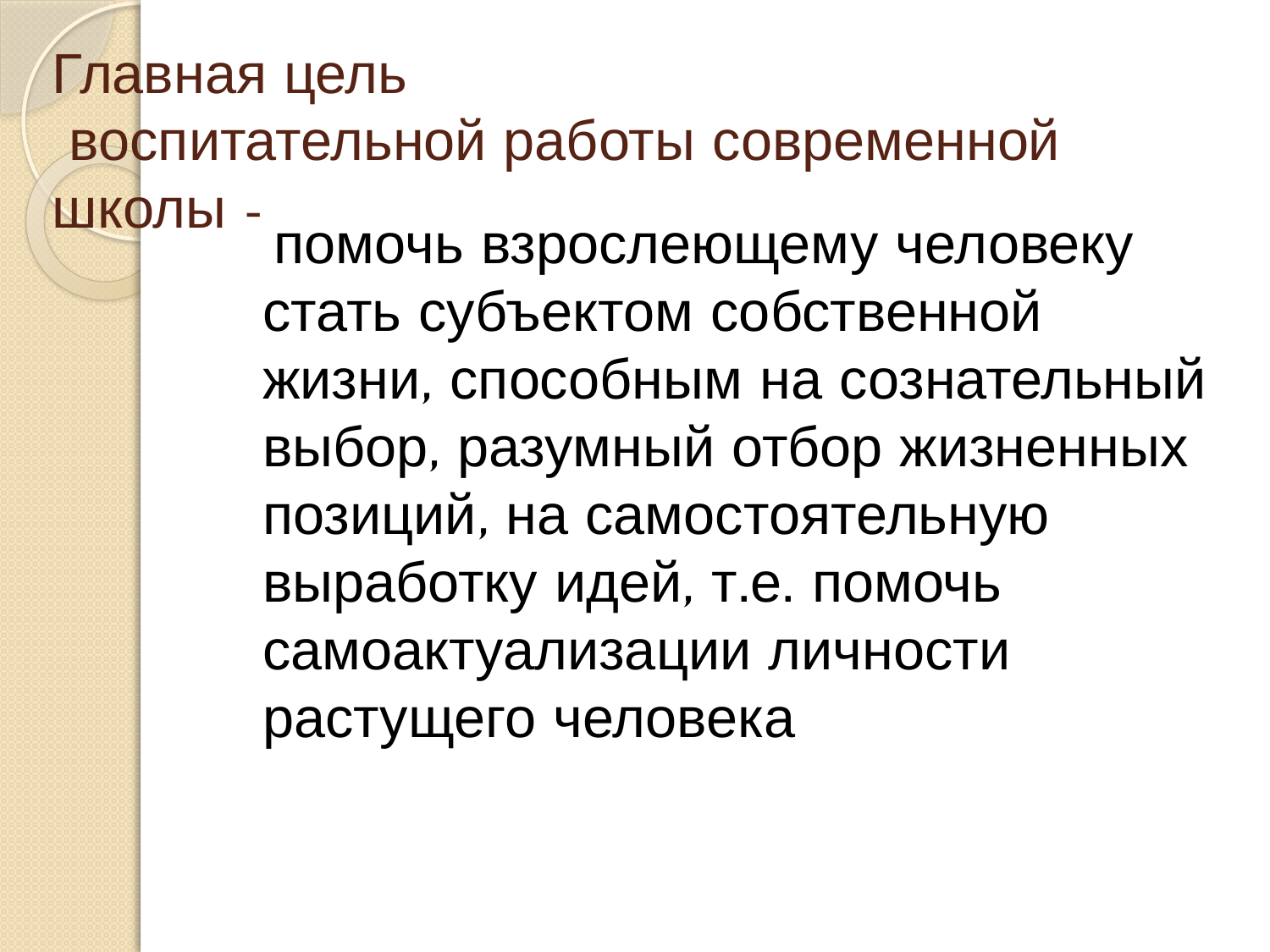

# Главная цель воспитательной работы современной школы -
   помочь взрослеющему человеку стать субъектом собственной жизни, способным на сознательный выбор, разумный отбор жизненных позиций, на самостоятельную выработку идей, т.е. помочь самоактуализации личности растущего человека